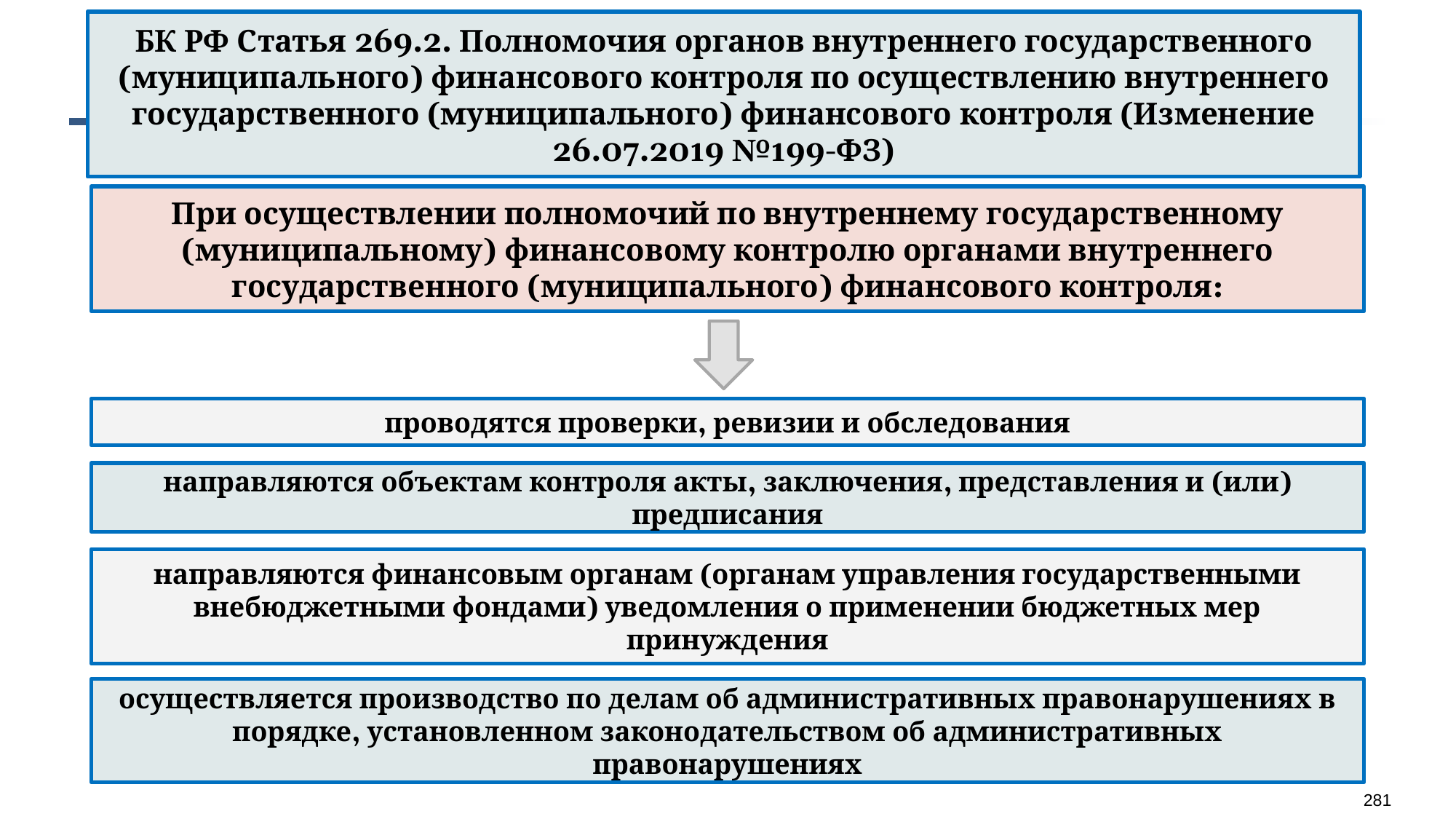

БК РФ Статья 269.2. Полномочия органов внутреннего государственного (муниципального) финансового контроля по осуществлению внутреннего государственного (муниципального) финансового контроля (Изменение 26.07.2019 №199-ФЗ)
При осуществлении полномочий по внутреннему государственному (муниципальному) финансовому контролю органами внутреннего государственного (муниципального) финансового контроля:

проводятся проверки, ревизии и обследования
направляются объектам контроля акты, заключения, представления и (или) предписания
направляются финансовым органам (органам управления государственными внебюджетными фондами) уведомления о применении бюджетных мер принуждения
осуществляется производство по делам об административных правонарушениях в порядке, установленном законодательством об административных правонарушениях